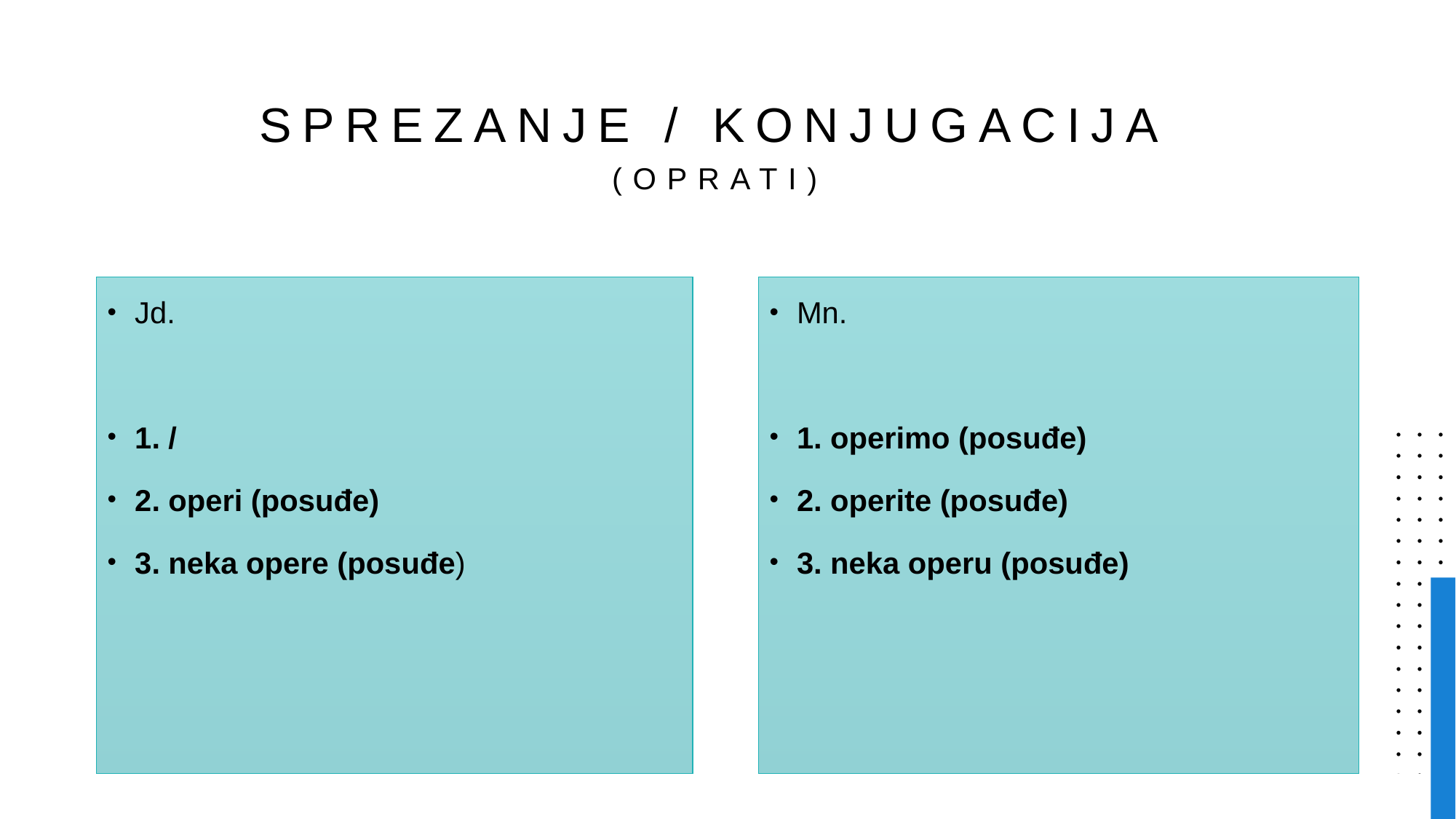

# Sprezanje / konjugacija (oprati)
Mn.

1. operimo (posuđe)
2. operite (posuđe)
3. neka operu (posuđe)
Jd.

1. /
2. operi (posuđe)
3. neka opere (posuđe)